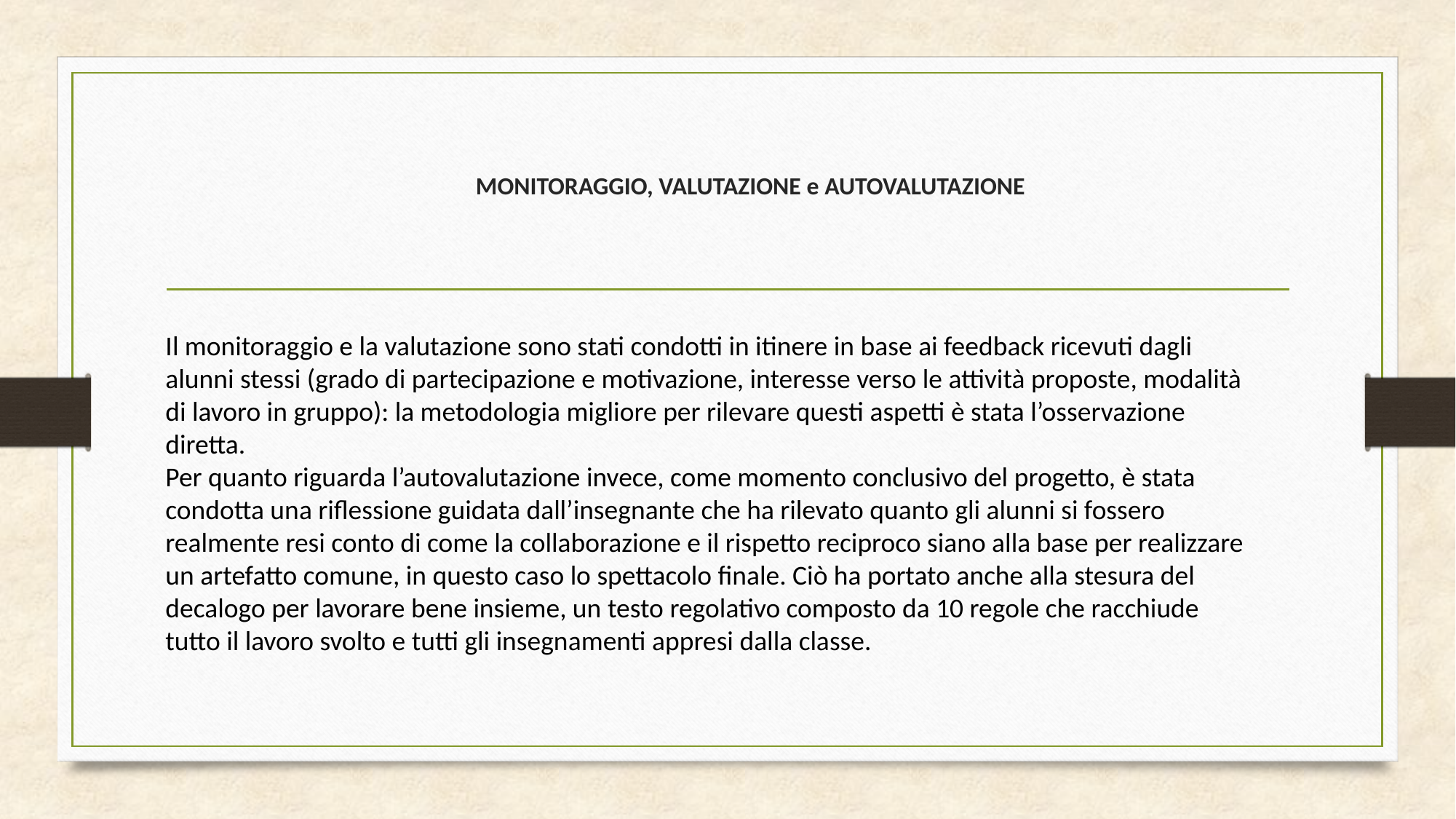

# MONITORAGGIO, VALUTAZIONE e AUTOVALUTAZIONE
Il monitoraggio e la valutazione sono stati condotti in itinere in base ai feedback ricevuti dagli alunni stessi (grado di partecipazione e motivazione, interesse verso le attività proposte, modalità di lavoro in gruppo): la metodologia migliore per rilevare questi aspetti è stata l’osservazione diretta.
Per quanto riguarda l’autovalutazione invece, come momento conclusivo del progetto, è stata condotta una riflessione guidata dall’insegnante che ha rilevato quanto gli alunni si fossero realmente resi conto di come la collaborazione e il rispetto reciproco siano alla base per realizzare un artefatto comune, in questo caso lo spettacolo finale. Ciò ha portato anche alla stesura del decalogo per lavorare bene insieme, un testo regolativo composto da 10 regole che racchiude tutto il lavoro svolto e tutti gli insegnamenti appresi dalla classe.